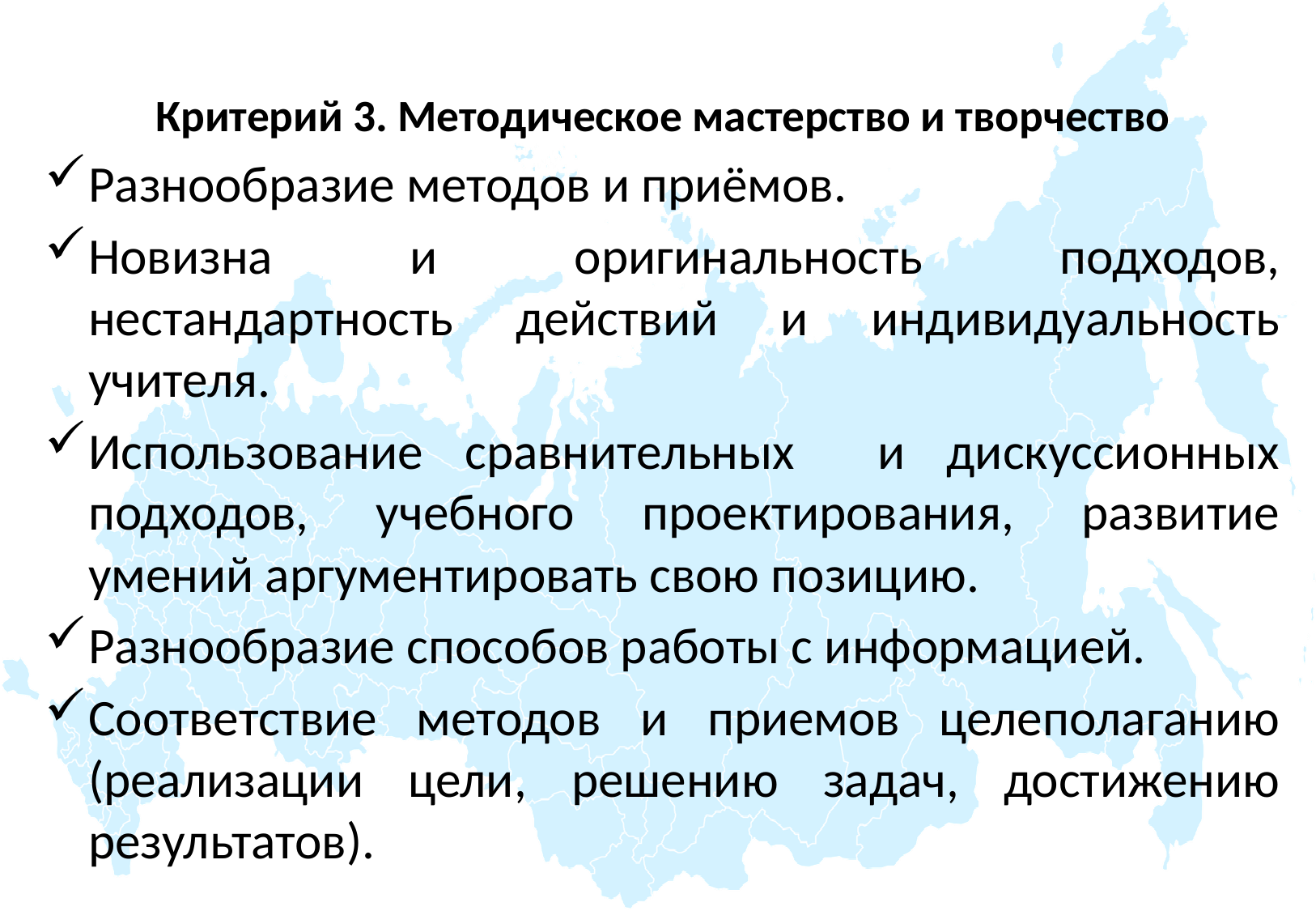

#
Критерий 3. Методическое мастерство и творчество
Разнообразие методов и приёмов.
Новизна и оригинальность подходов, нестандартность действий и индивидуальность учителя.
Использование сравнительных  и дискуссионных подходов, учебного проектирования, развитие умений аргументировать свою позицию.
Разнообразие способов работы с информацией.
Соответствие методов и приемов целеполаганию (реализации цели, решению задач, достижению результатов).